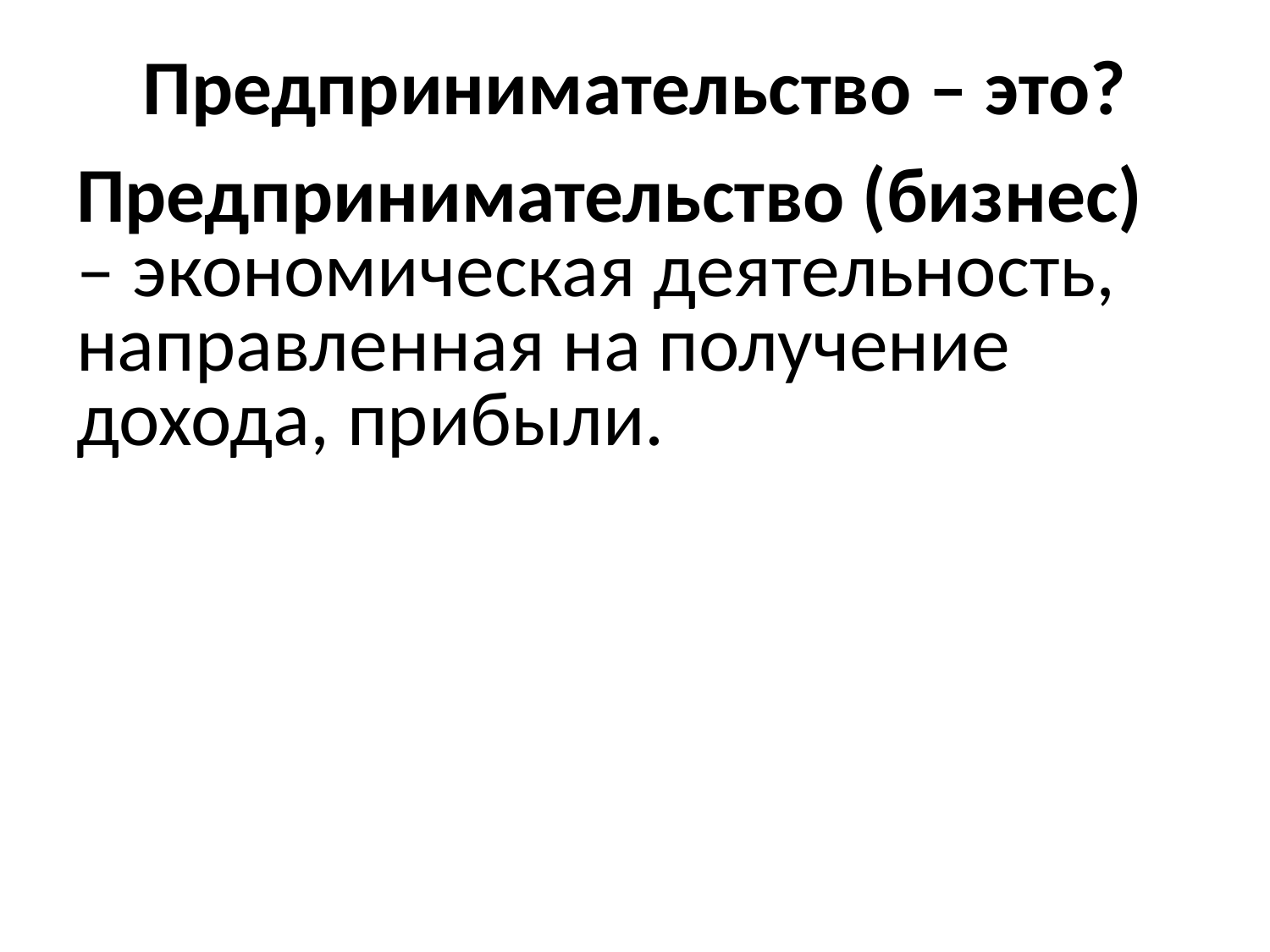

# Предпринимательство – это?
Предпринимательство (бизнес) – экономическая деятельность, направленная на получение дохода, прибыли.